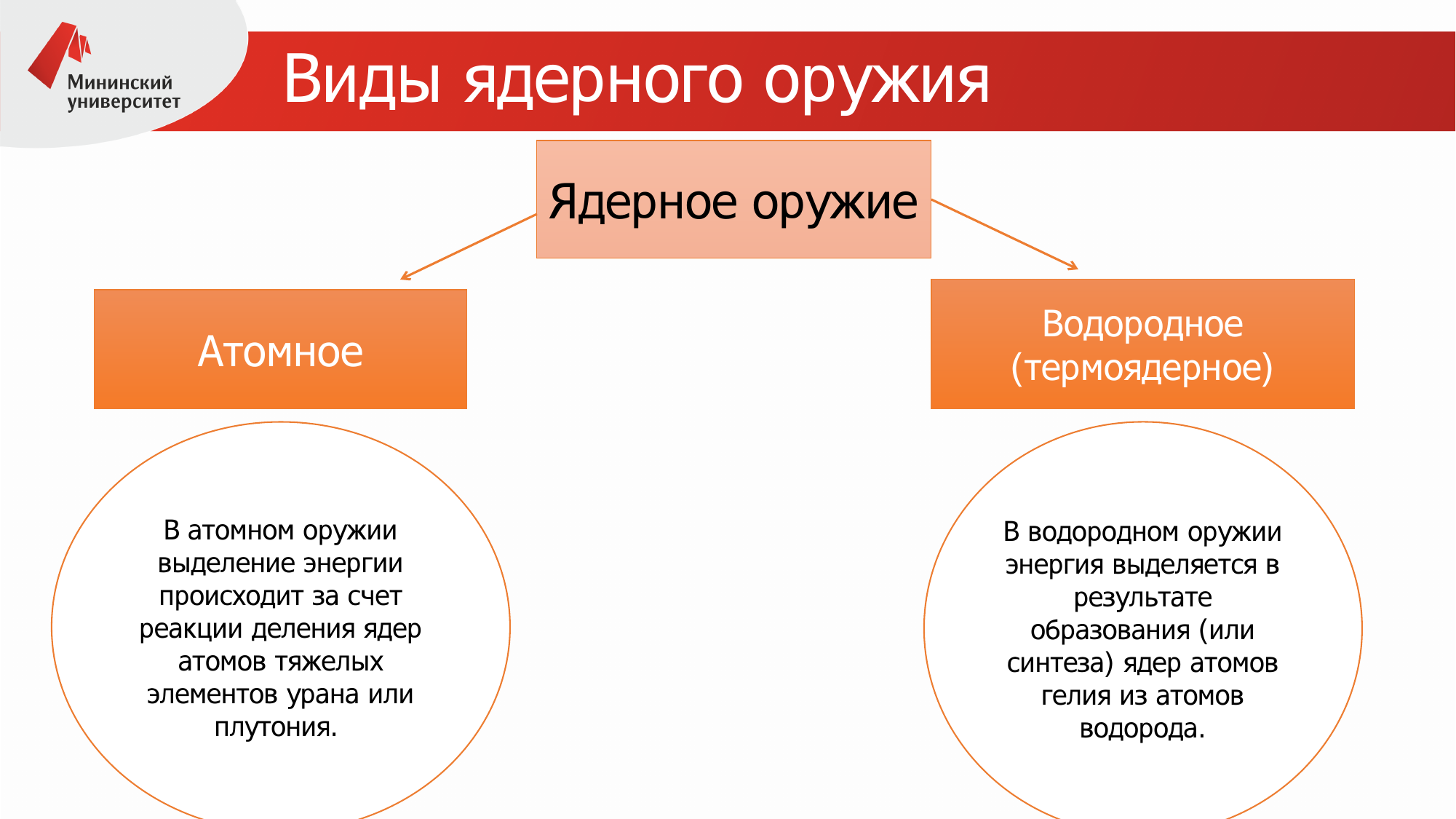

# Виды ядерного оружия
Ядерное оружие
Водородное (термоядерное)
Атомное
В атомном оружии выделение энергии происходит за счет реакции деления ядер атомов тяжелых элементов урана или плутония.
В водородном оружии энергия выделяется в результате образования (или синтеза) ядер атомов гелия из атомов водорода.